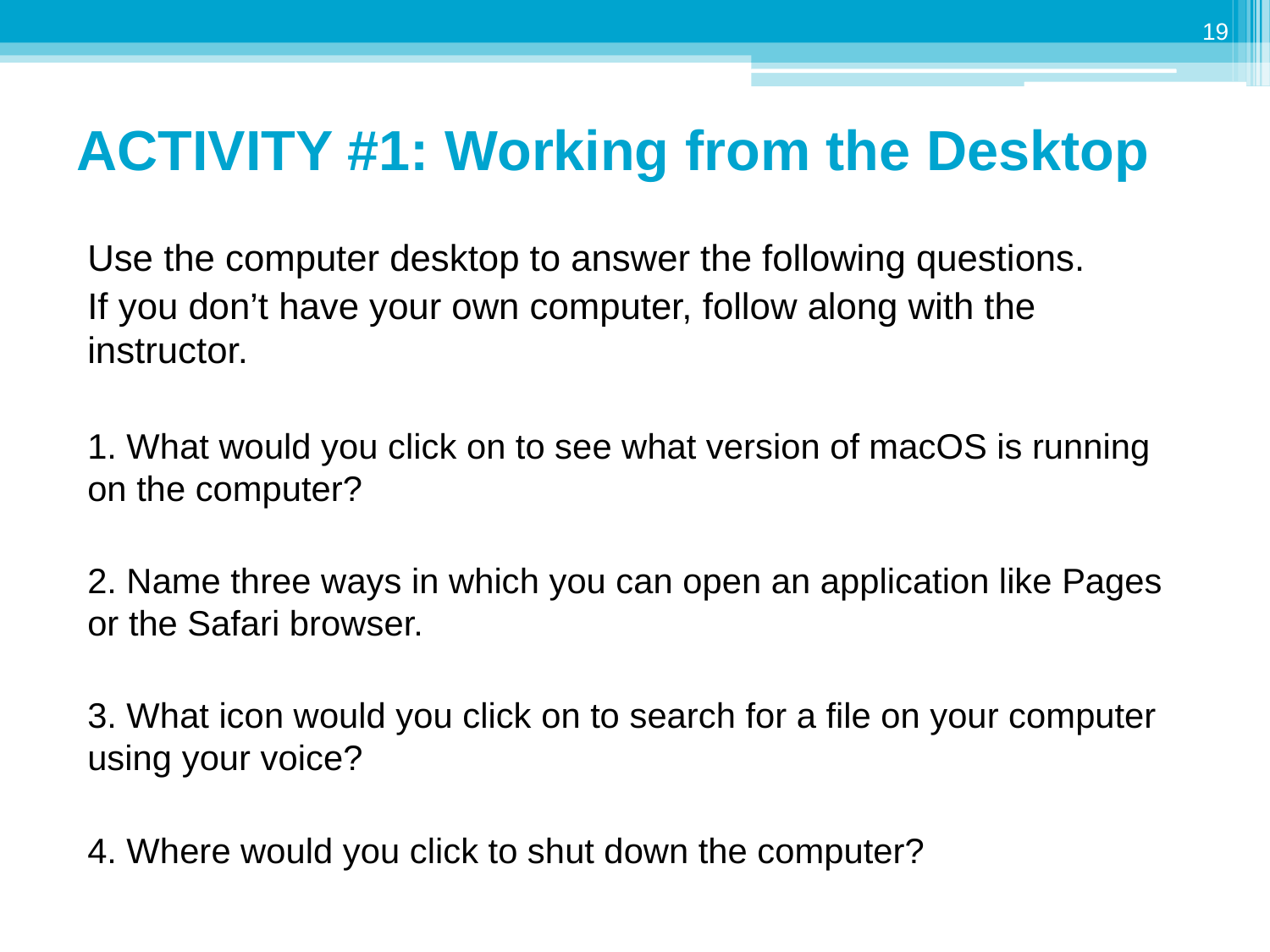

19
# ACTIVITY #1: Working from the Desktop
Use the computer desktop to answer the following questions.
If you don’t have your own computer, follow along with the instructor.

1. What would you click on to see what version of macOS is running on the computer?

2. Name three ways in which you can open an application like Pages or the Safari browser.

3. What icon would you click on to search for a file on your computer using your voice?

4. Where would you click to shut down the computer?